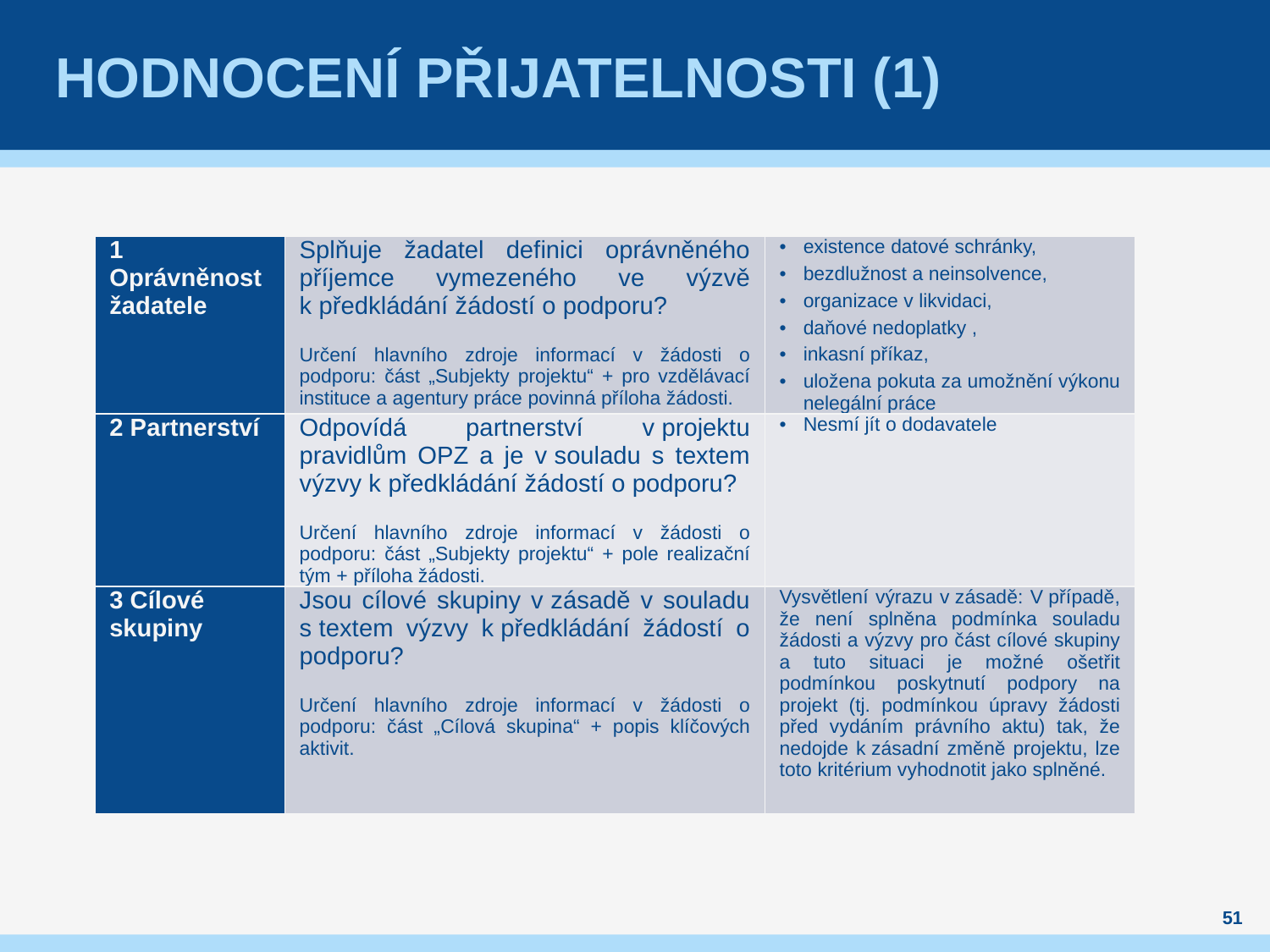

# Hodnocení přijatelnosti (1)
| 1 Oprávněnost žadatele | Splňuje žadatel definici oprávněného příjemce vymezeného ve výzvě k předkládání žádostí o podporu? Určení hlavního zdroje informací v žádosti o podporu: část „Subjekty projektu“ + pro vzdělávací instituce a agentury práce povinná příloha žádosti. | existence datové schránky, bezdlužnost a neinsolvence, organizace v likvidaci, daňové nedoplatky , inkasní příkaz, uložena pokuta za umožnění výkonu nelegální práce |
| --- | --- | --- |
| 2 Partnerství | Odpovídá partnerství v projektu pravidlům OPZ a je v souladu s textem výzvy k předkládání žádostí o podporu? Určení hlavního zdroje informací v žádosti o podporu: část „Subjekty projektu“ + pole realizační tým + příloha žádosti. | Nesmí jít o dodavatele |
| 3 Cílové skupiny | Jsou cílové skupiny v zásadě v souladu s textem výzvy k předkládání žádostí o podporu? Určení hlavního zdroje informací v žádosti o podporu: část „Cílová skupina“ + popis klíčových aktivit. | Vysvětlení výrazu v zásadě: V případě, že není splněna podmínka souladu žádosti a výzvy pro část cílové skupiny a tuto situaci je možné ošetřit podmínkou poskytnutí podpory na projekt (tj. podmínkou úpravy žádosti před vydáním právního aktu) tak, že nedojde k zásadní změně projektu, lze toto kritérium vyhodnotit jako splněné. |
51